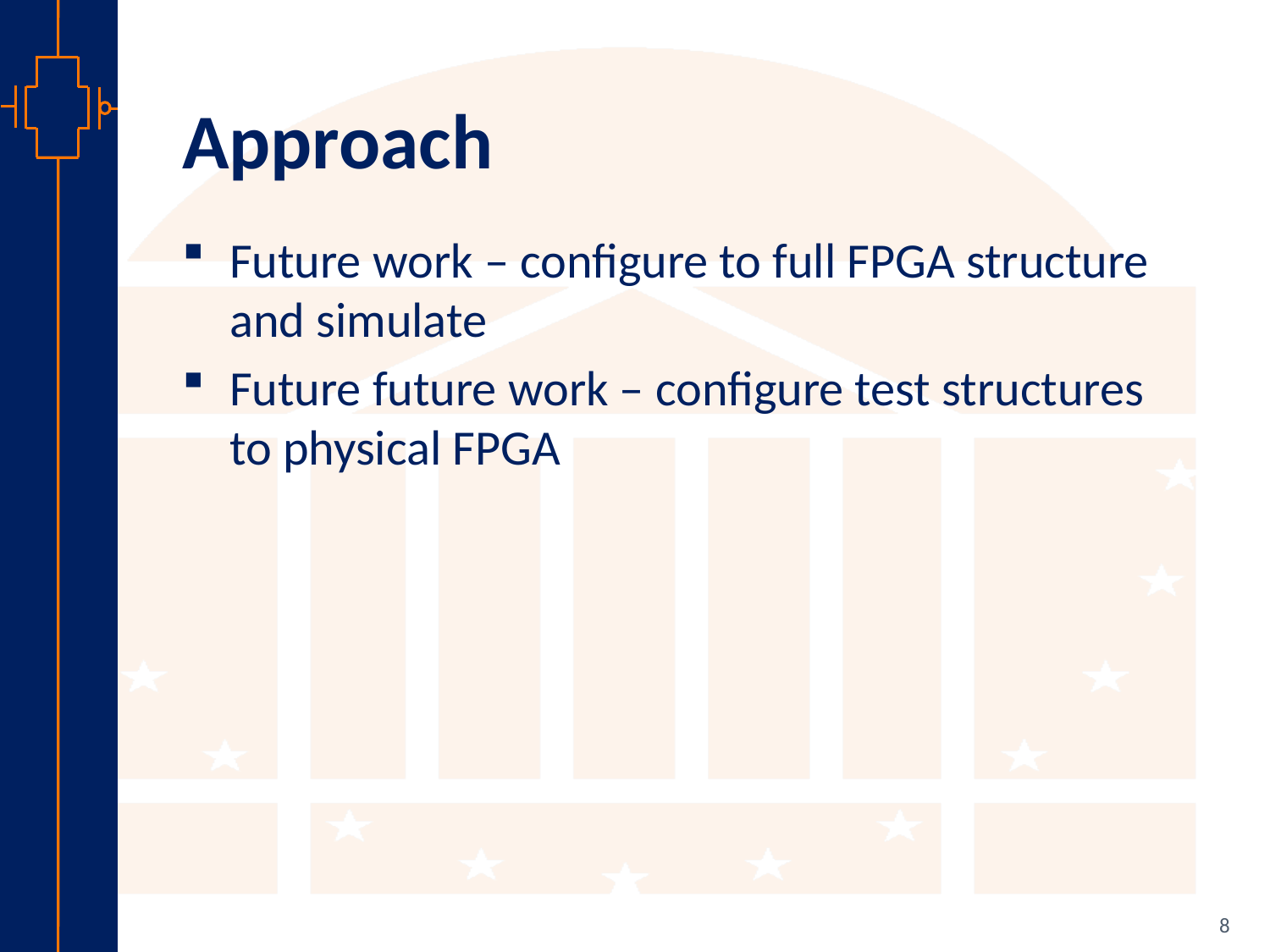

# Approach
Future work – configure to full FPGA structure and simulate
Future future work – configure test structures to physical FPGA

8